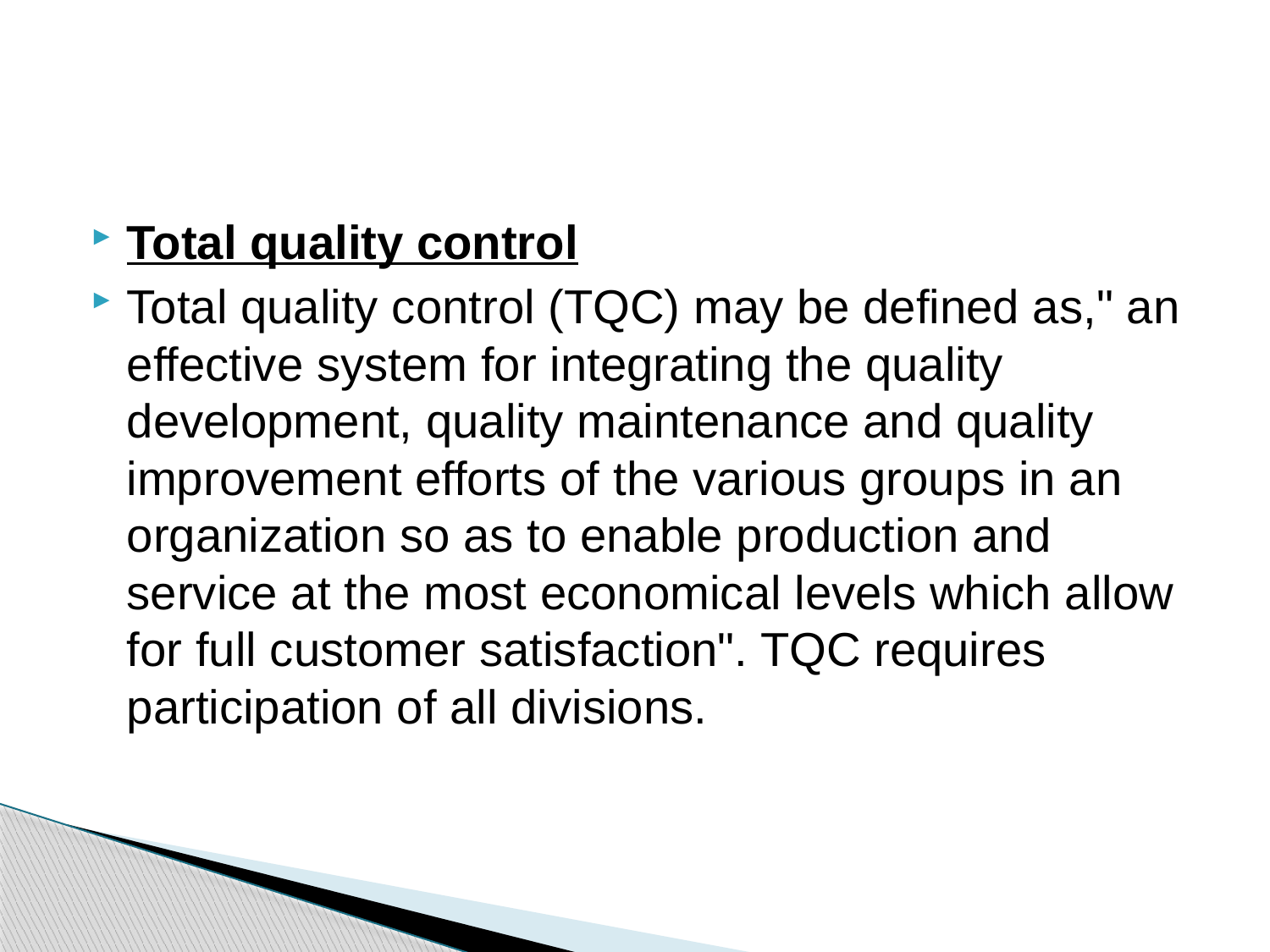

Total quality control
Total quality control (TQC) may be defined as," an effective system for integrating the quality development, quality maintenance and quality improvement efforts of the various groups in an organization so as to enable production and service at the most economical levels which allow for full customer satisfaction". TQC requires participation of all divisions.